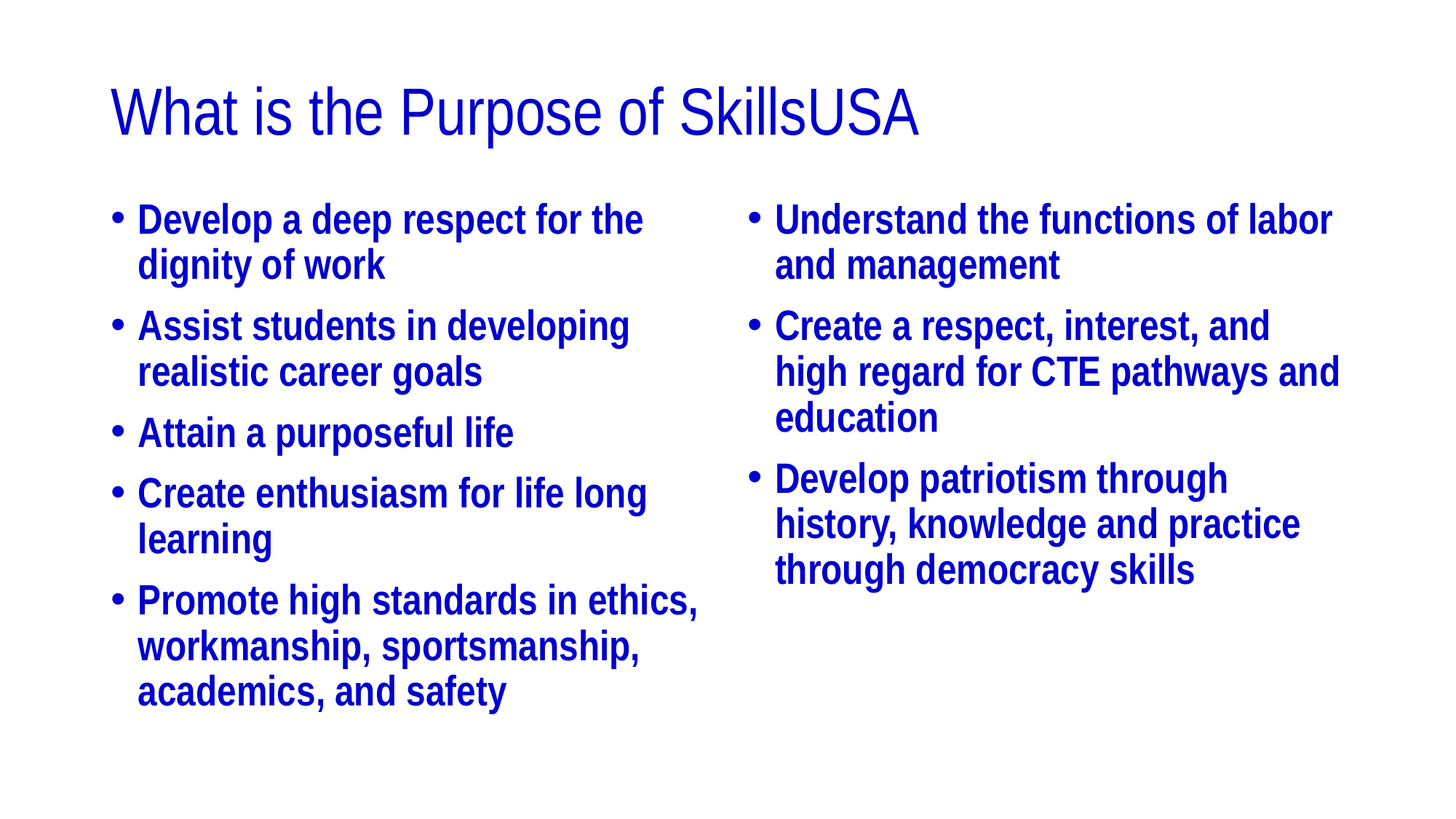

# What is the Purpose of SkillsUSA
Develop a deep respect for the dignity of work
Assist students in developing realistic career goals
Attain a purposeful life
Create enthusiasm for life long learning
Promote high standards in ethics, workmanship, sportsmanship, academics, and safety
Understand the functions of labor and management
Create a respect, interest, and high regard for CTE pathways and education
Develop patriotism through history, knowledge and practice through democracy skills